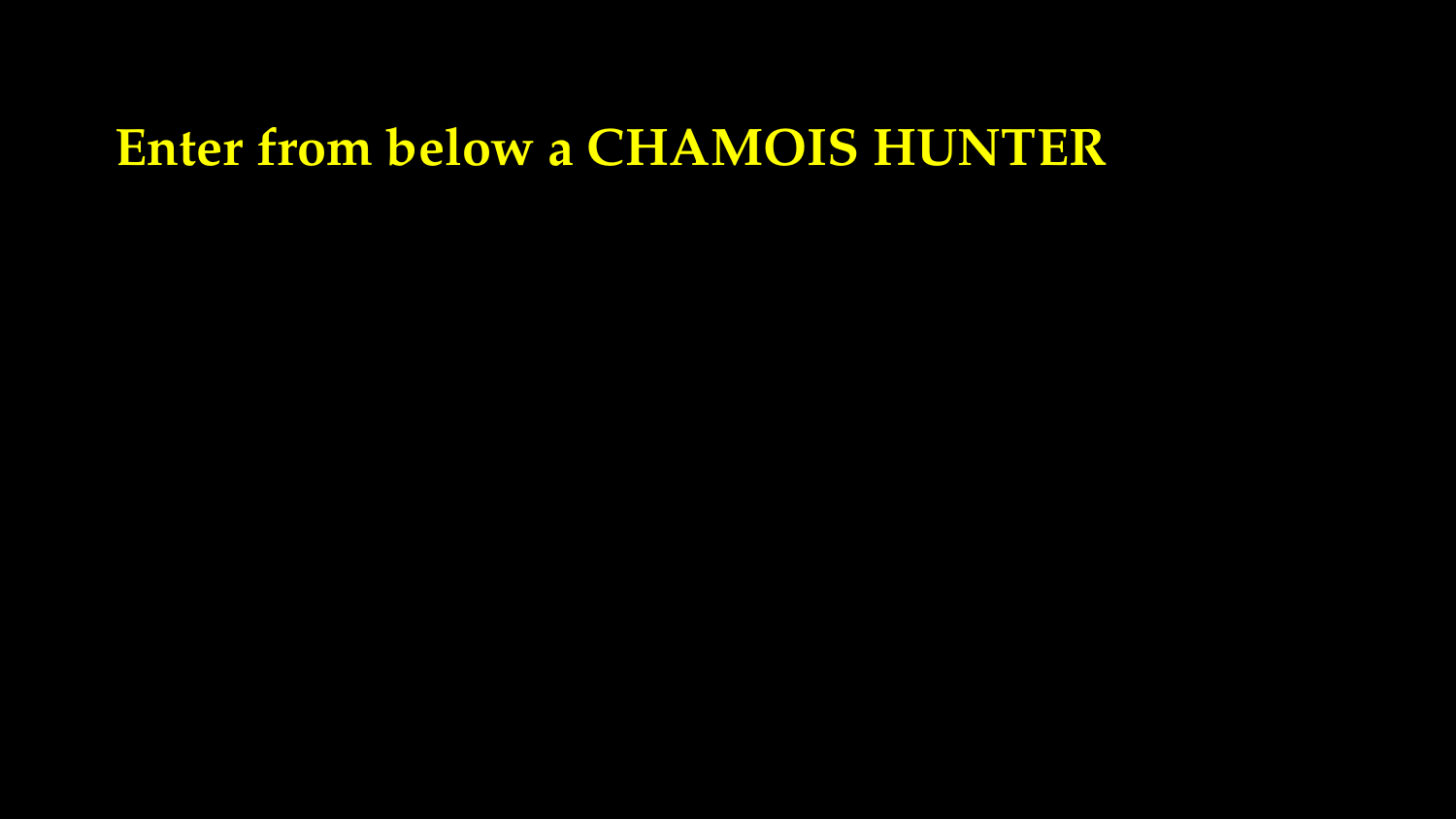

# Enter from below a CHAMOIS HUNTER